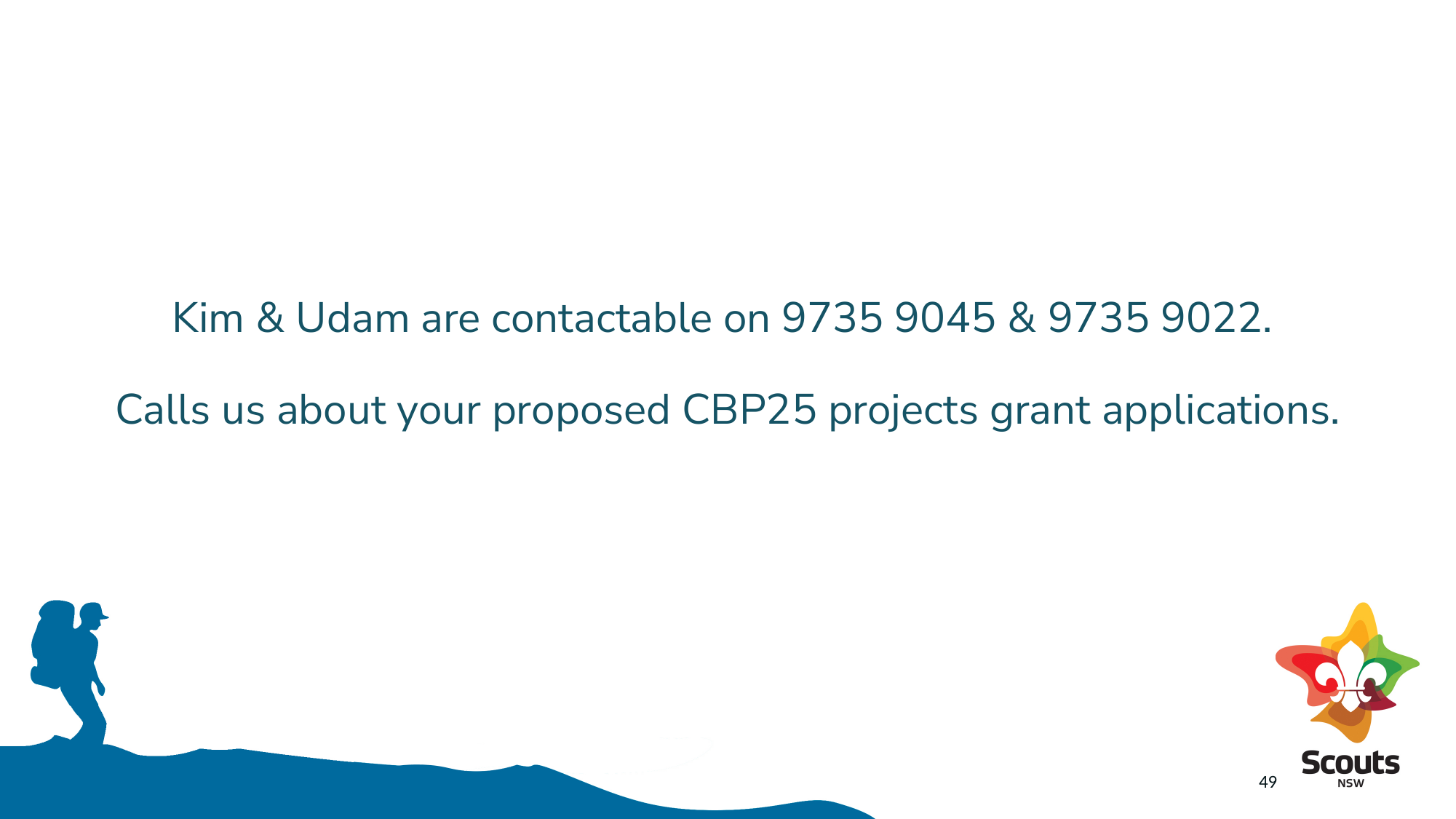

# Kim & Udam are contactable on 9735 9045 & 9735 9022. Calls us about your proposed CBP25 projects grant applications.
49